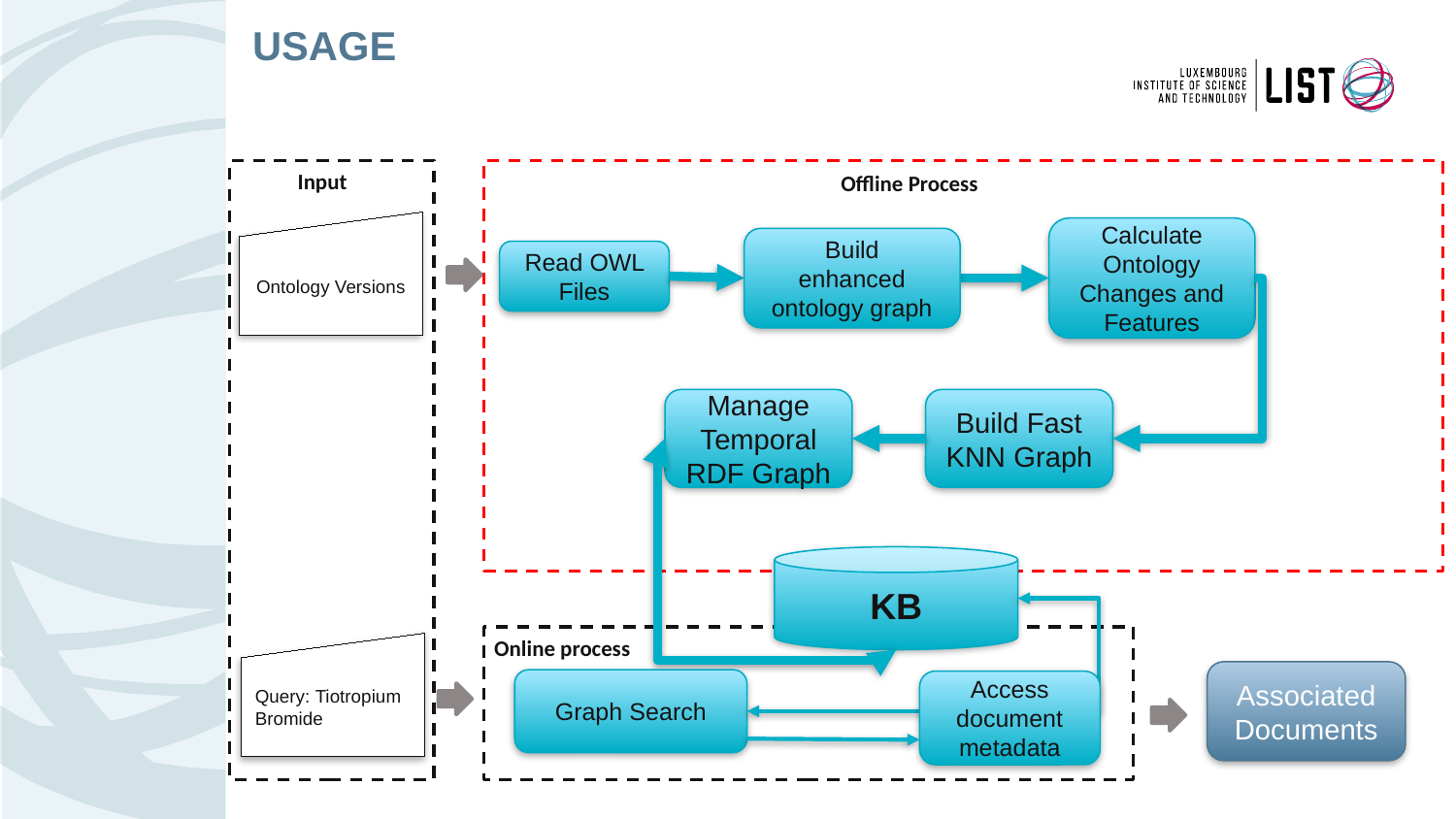

# Usage

Input

Offline Process
Ontology Versions
Calculate Ontology Changes and Features
Build
enhanced
ontology graph
Read OWL Files

Manage Temporal RDF Graph
Build Fast KNN Graph
KB
Online process

Query: Tiotropium Bromide
Associated Documents
Graph Search
Access document metadata